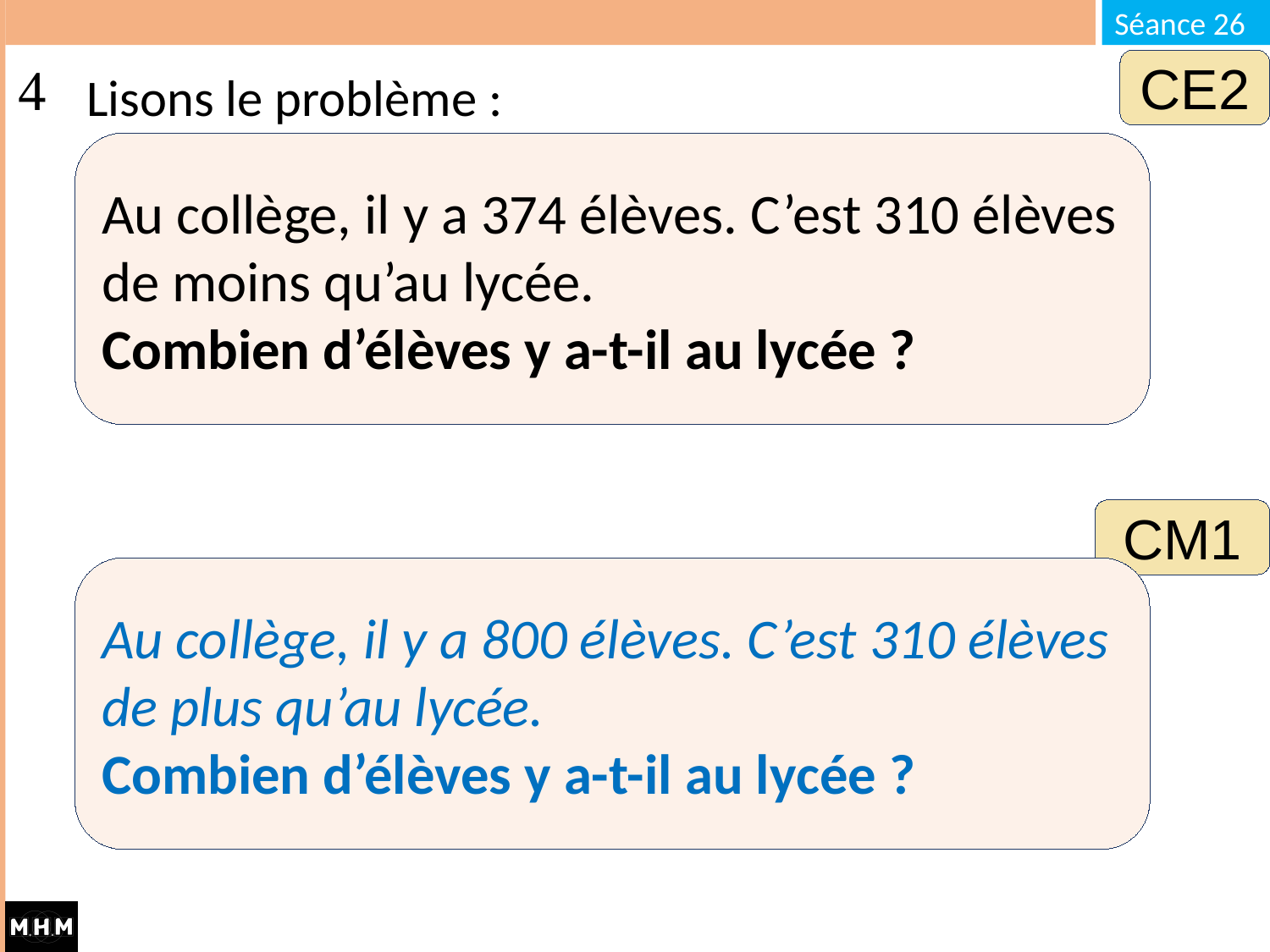

# Lisons le problème :
CE2
Au collège, il y a 374 élèves. C’est 310 élèves de moins qu’au lycée.
Combien d’élèves y a-t-il au lycée ?
CM1
Au collège, il y a 800 élèves. C’est 310 élèves de plus qu’au lycée.
Combien d’élèves y a-t-il au lycée ?